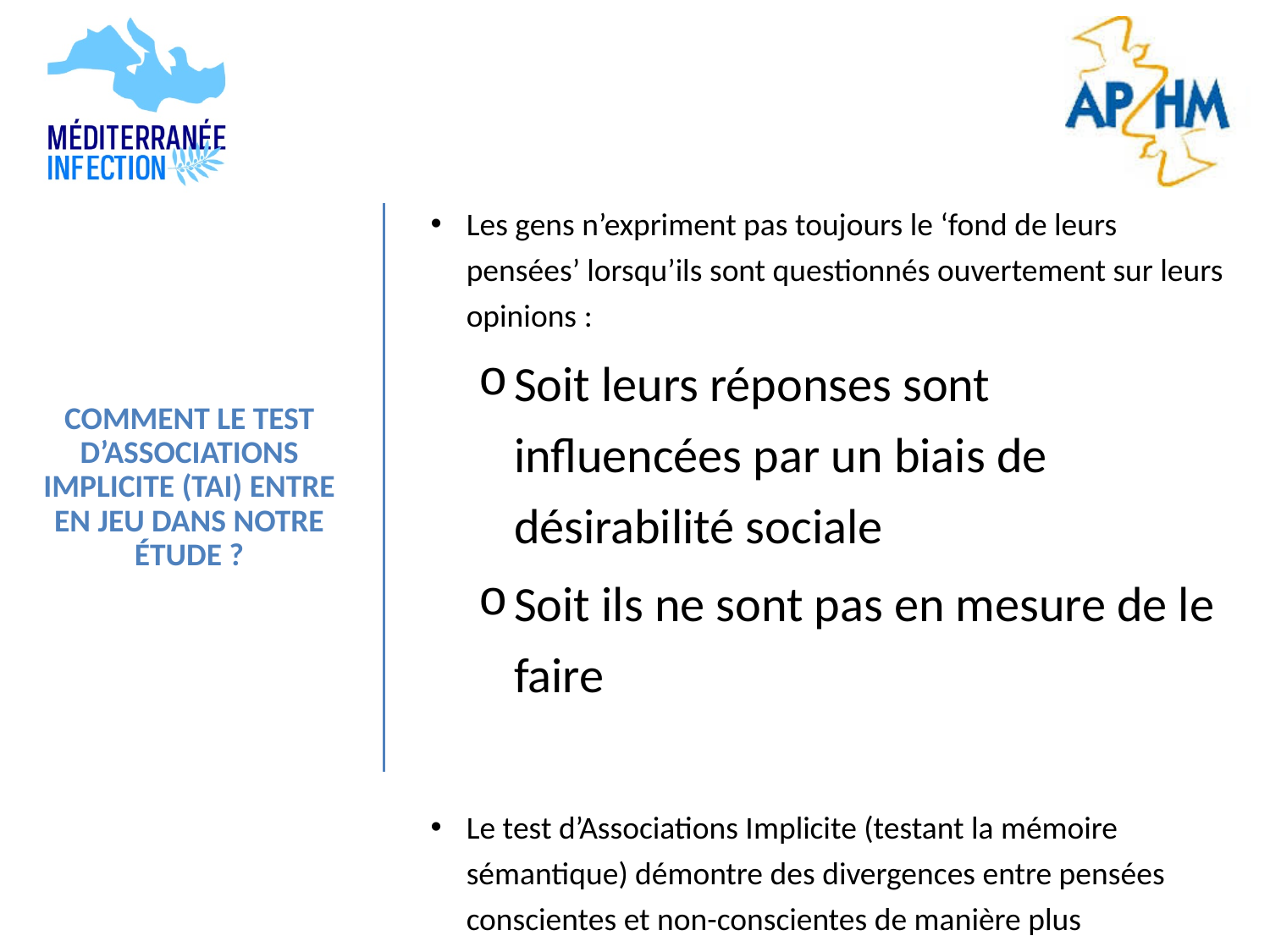

Les gens n’expriment pas toujours le ‘fond de leurs pensées’ lorsqu’ils sont questionnés ouvertement sur leurs opinions :
Soit leurs réponses sont influencées par un biais de désirabilité sociale
Soit ils ne sont pas en mesure de le faire

Le test d’Associations Implicite (testant la mémoire sémantique) démontre des divergences entre pensées conscientes et non-conscientes de manière plus convaincante que les méthodes explicites (questionnaires ou interviews)

# COMMENT LE TEST D’ASSOCIATIONS IMPLICITE (TAI) ENTRE EN JEU DANS NOTRE ÉTUDE ?